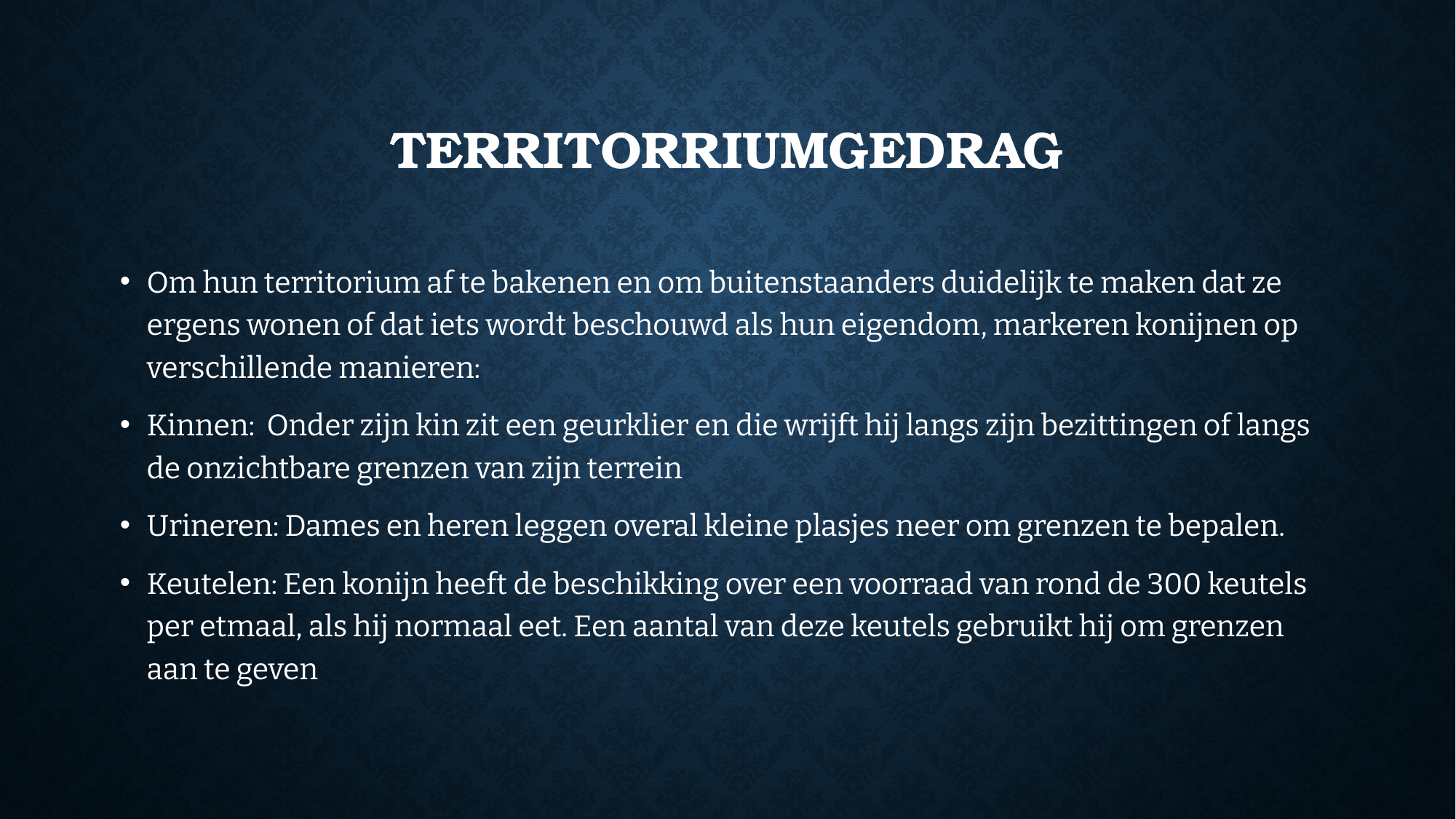

# territorriumgedrag
Om hun territorium af te bakenen en om buitenstaanders duidelijk te maken dat ze ergens wonen of dat iets wordt beschouwd als hun eigendom, markeren konijnen op verschillende manieren:
Kinnen:  Onder zijn kin zit een geurklier en die wrijft hij langs zijn bezittingen of langs de onzichtbare grenzen van zijn terrein
Urineren: Dames en heren leggen overal kleine plasjes neer om grenzen te bepalen.
Keutelen: Een konijn heeft de beschikking over een voorraad van rond de 300 keutels per etmaal, als hij normaal eet. Een aantal van deze keutels gebruikt hij om grenzen aan te geven